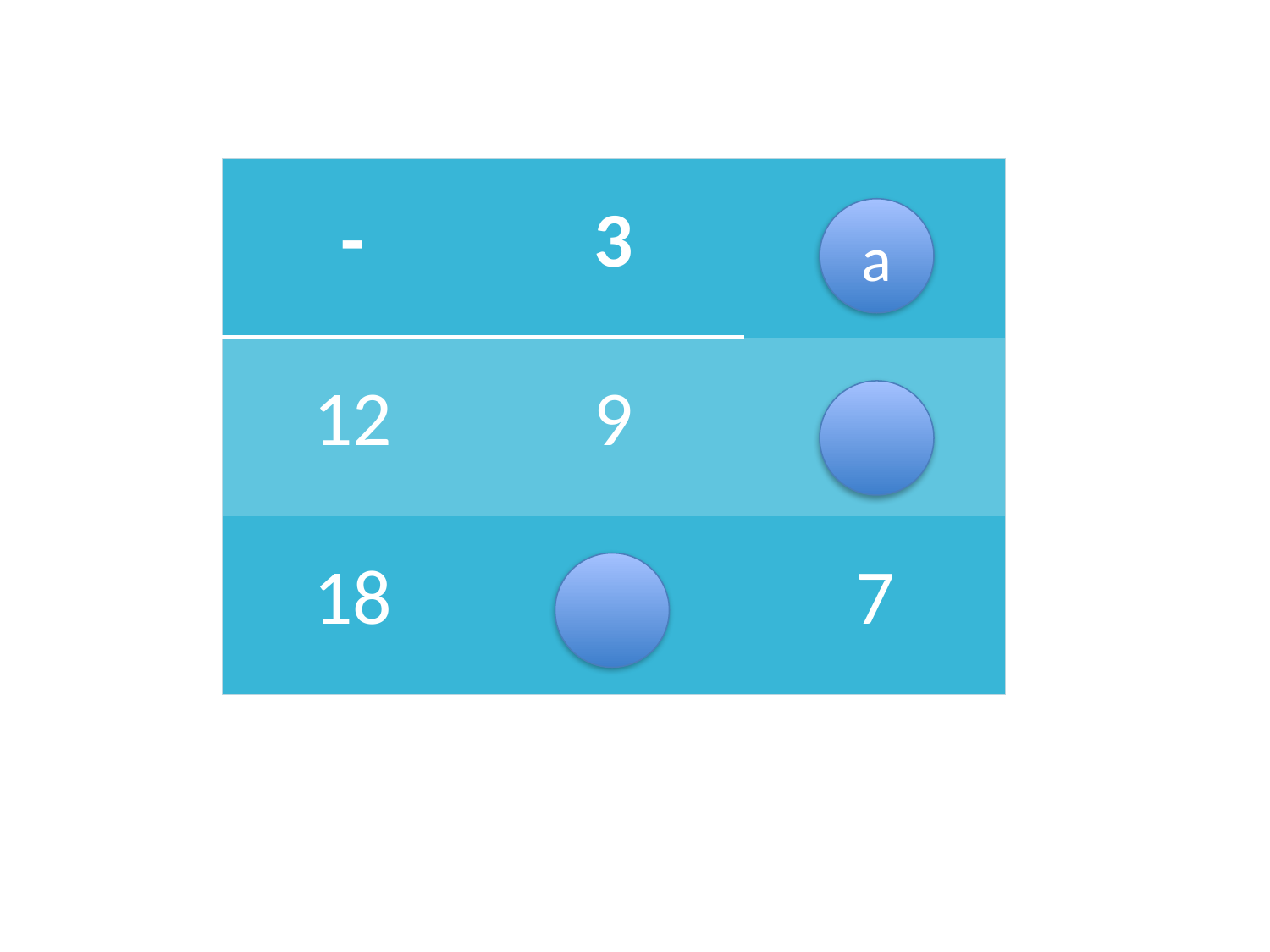

| - | 3 | 11 |
| --- | --- | --- |
| 12 | 9 | 1 |
| 18 | 15 | 7 |
a